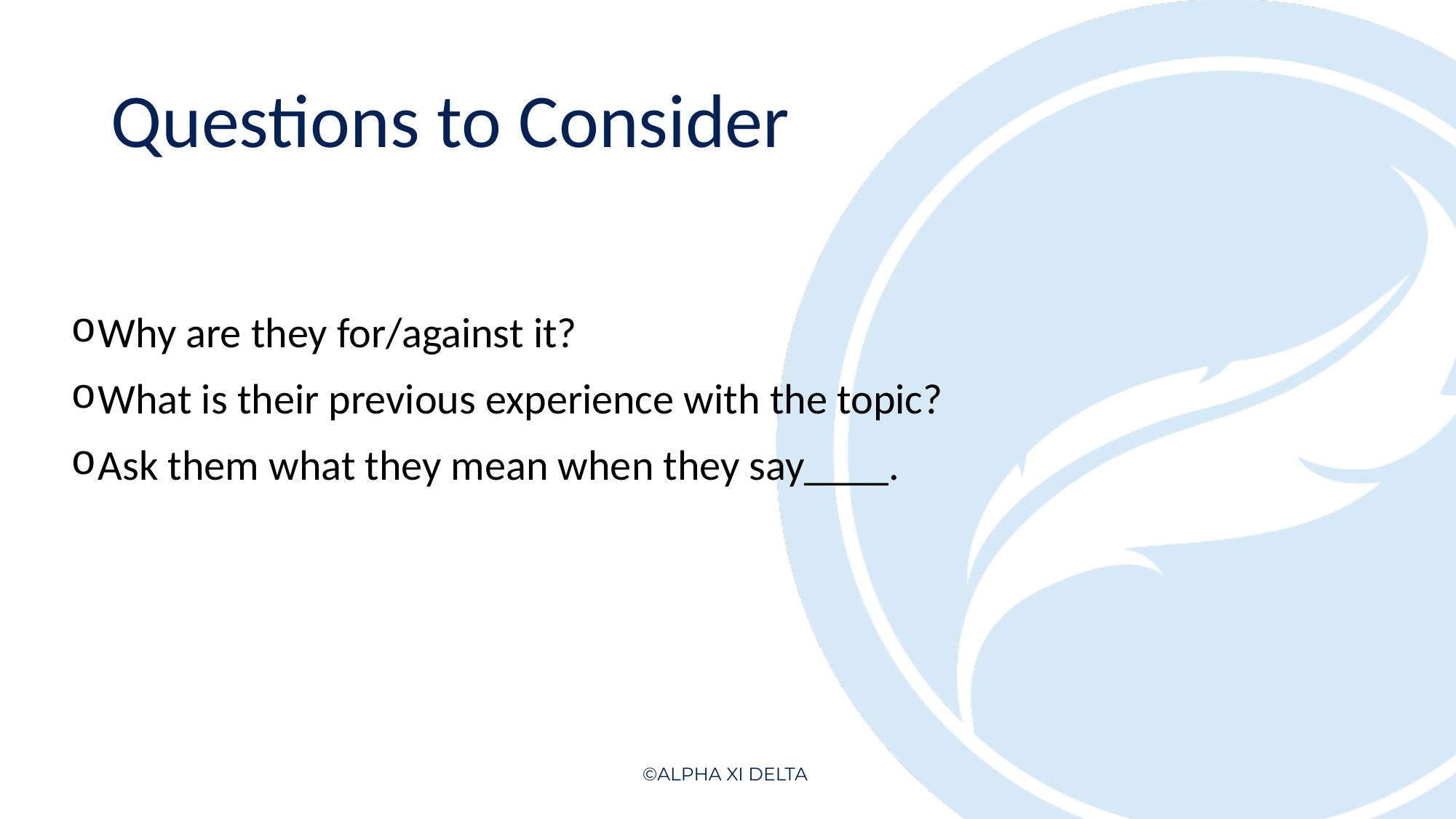

# Questions to Consider
Why are they for/against it?
What is their previous experience with the topic?
Ask them what they mean when they say____.
©ALPHA XI DELTA